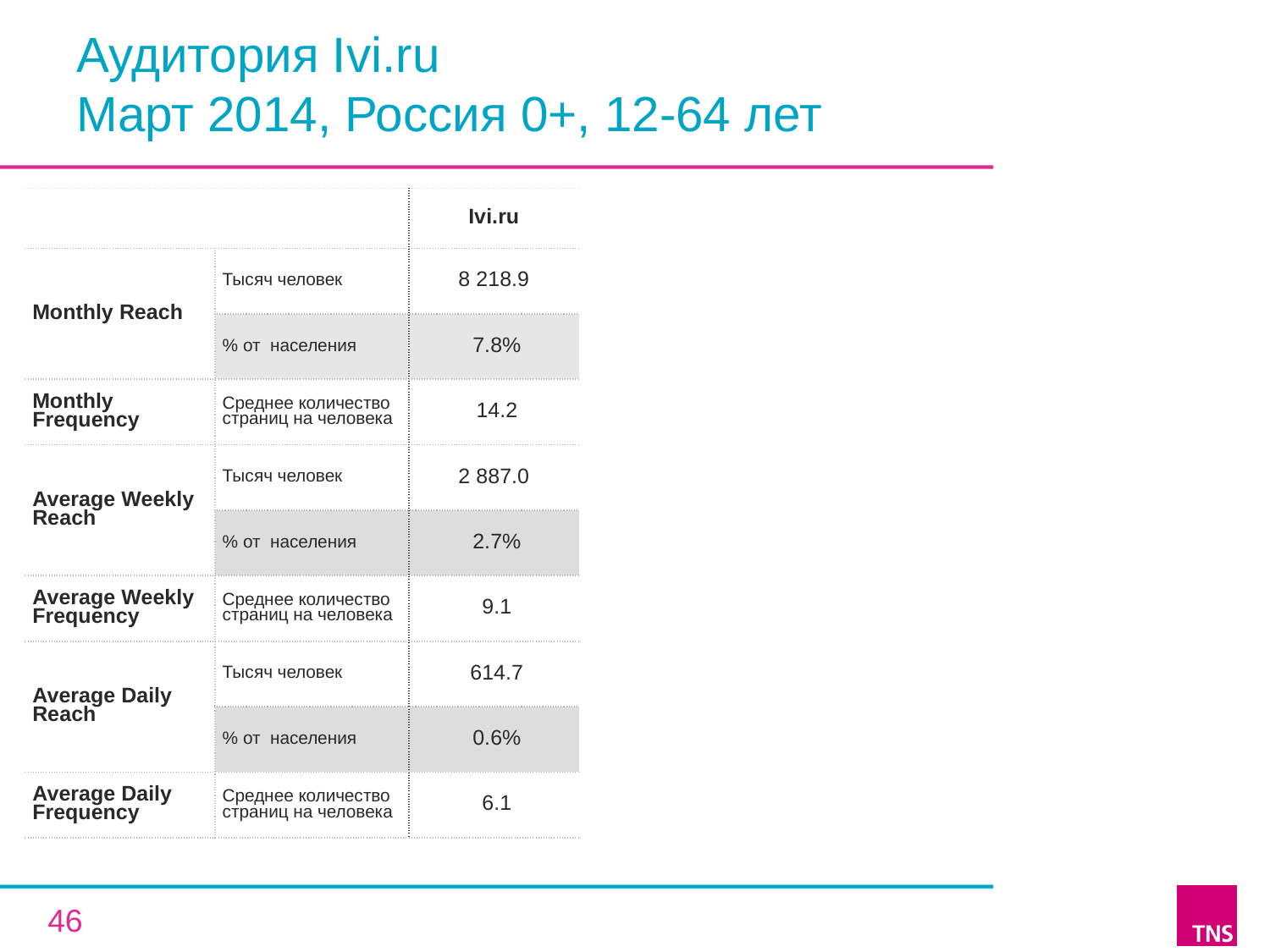

# Аудитория Ivi.ru Март 2014, Россия 0+, 12-64 лет
|  |  | Ivi.ru |
| --- | --- | --- |
| Monthly Reach | Тысяч человек | 8 218.9 |
|  | % от населения | 7.8% |
| Monthly Frequency | Среднее количество страниц на человека | 14.2 |
| Average Weekly Reach | Тысяч человек | 2 887.0 |
|  | % от населения | 2.7% |
| Average Weekly Frequency | Среднее количество страниц на человека | 9.1 |
| Average Daily Reach | Тысяч человек | 614.7 |
|  | % от населения | 0.6% |
| Average Daily Frequency | Среднее количество страниц на человека | 6.1 |

46